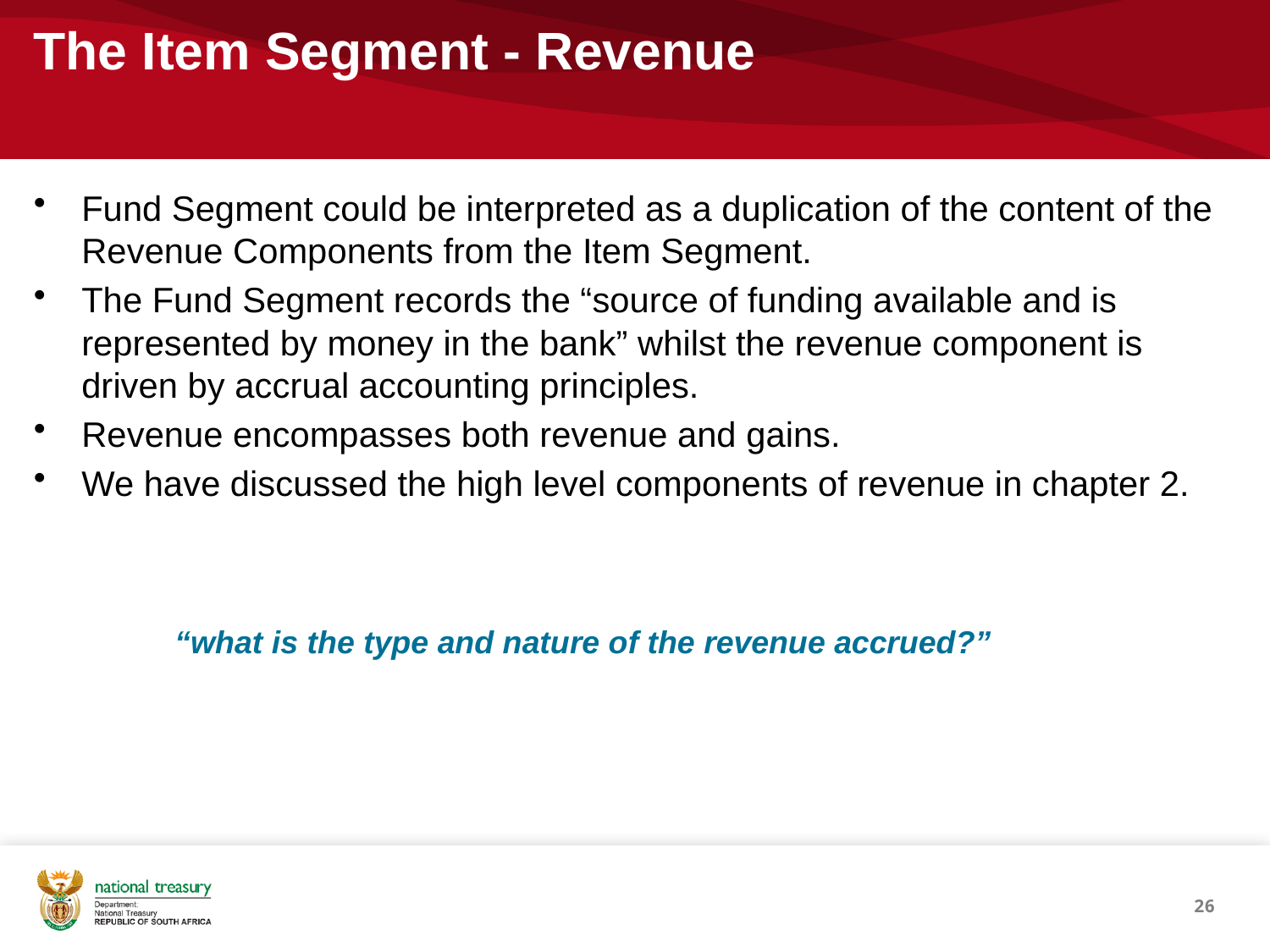

The Item Segment - Revenue
Fund Segment could be interpreted as a duplication of the content of the Revenue Components from the Item Segment.
The Fund Segment records the “source of funding available and is represented by money in the bank” whilst the revenue component is driven by accrual accounting principles.
Revenue encompasses both revenue and gains.
We have discussed the high level components of revenue in chapter 2.

“what is the type and nature of the revenue accrued?”
26